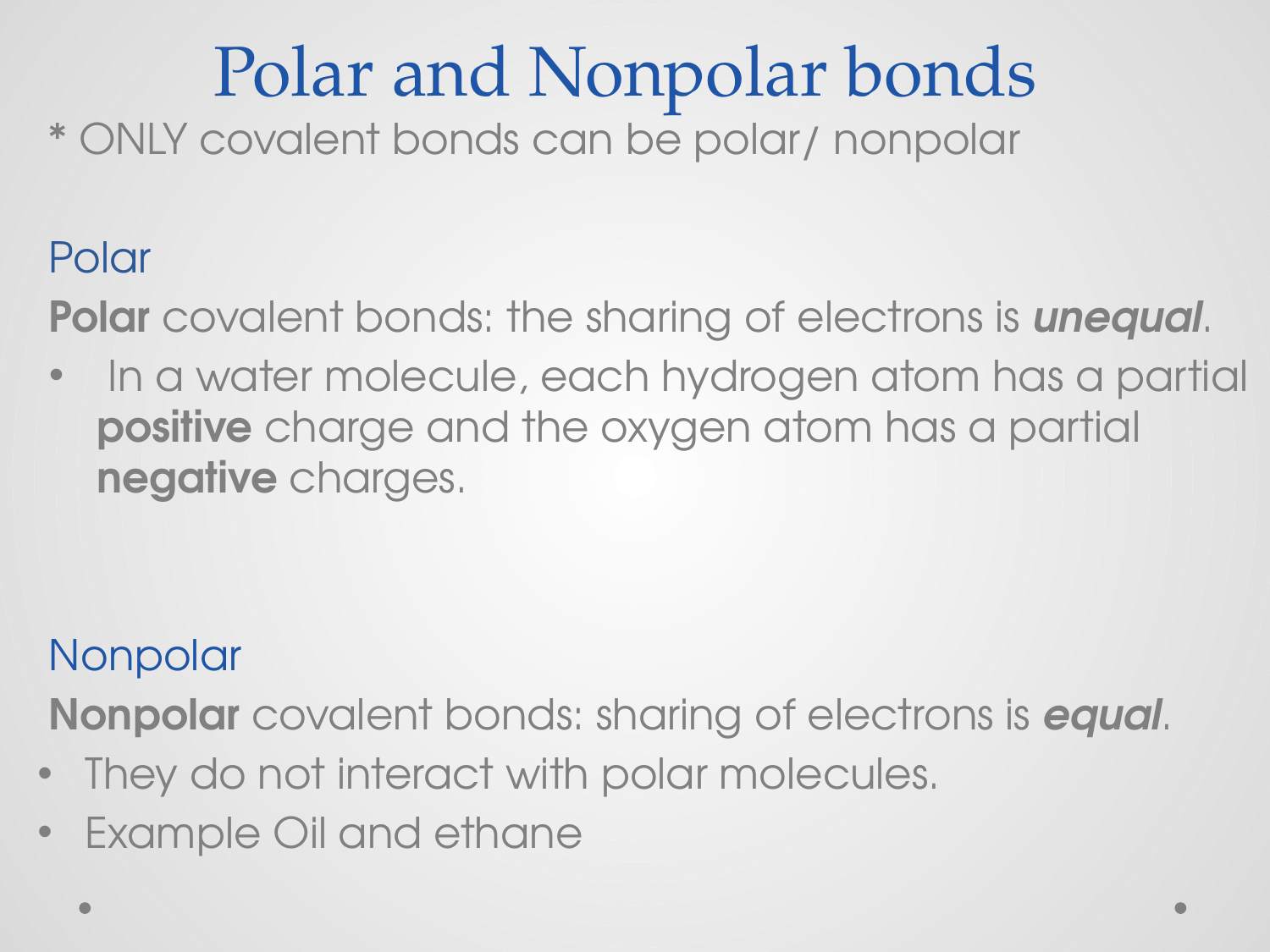

# Polar and Nonpolar bonds
* ONLY covalent bonds can be polar/ nonpolar

Polar
Polar covalent bonds: the sharing of electrons is unequal.
 In a water molecule, each hydrogen atom has a partial positive charge and the oxygen atom has a partial negative charges.

Nonpolar
Nonpolar covalent bonds: sharing of electrons is equal.
They do not interact with polar molecules.
Example Oil and ethane